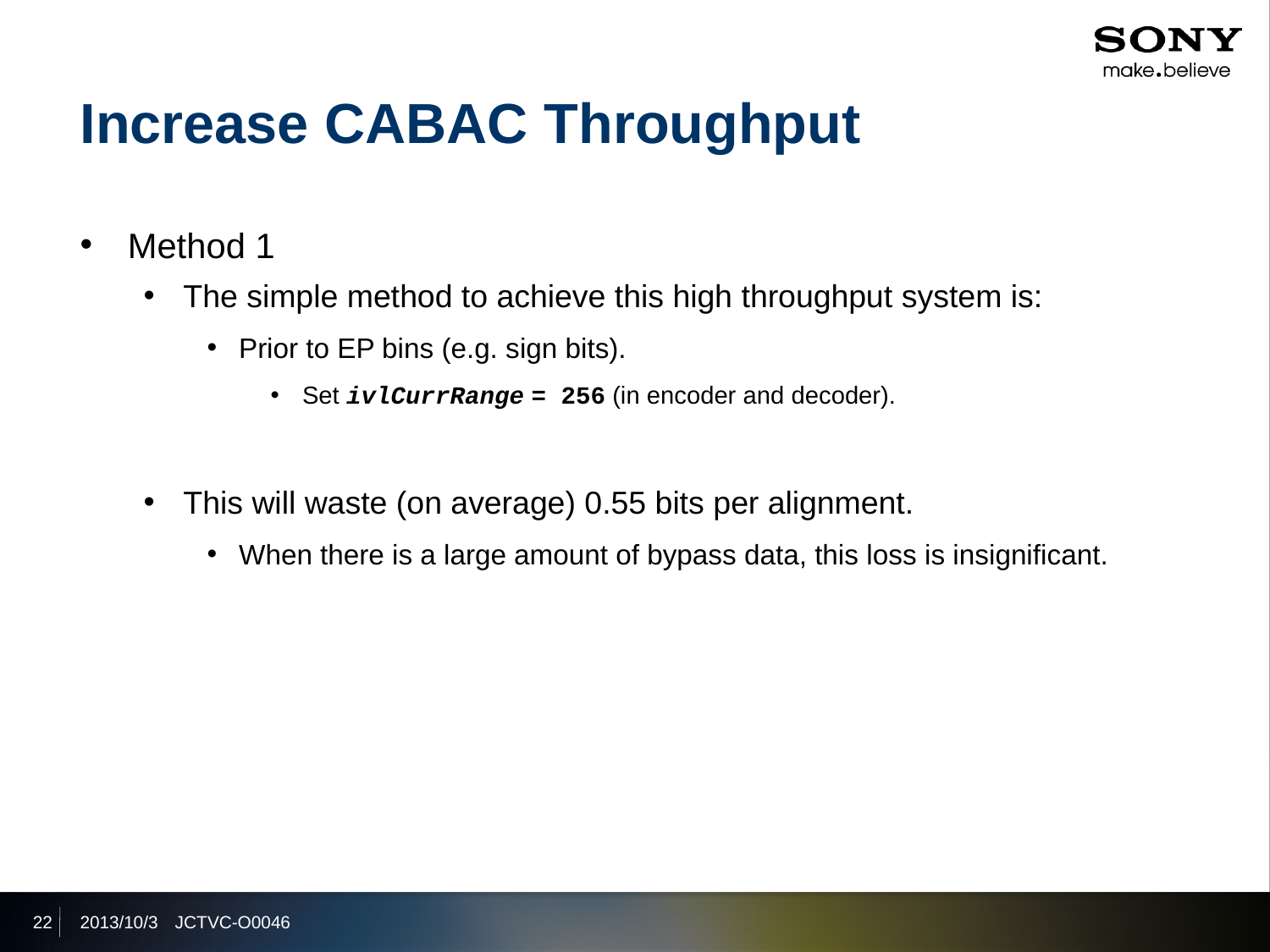

# Increase CABAC Throughput

Method 1
The simple method to achieve this high throughput system is:
Prior to EP bins (e.g. sign bits).
Set ivlCurrRange = 256 (in encoder and decoder).

This will waste (on average) 0.55 bits per alignment.
When there is a large amount of bypass data, this loss is insignificant.

22
2013/10/3
JCTVC-O0046